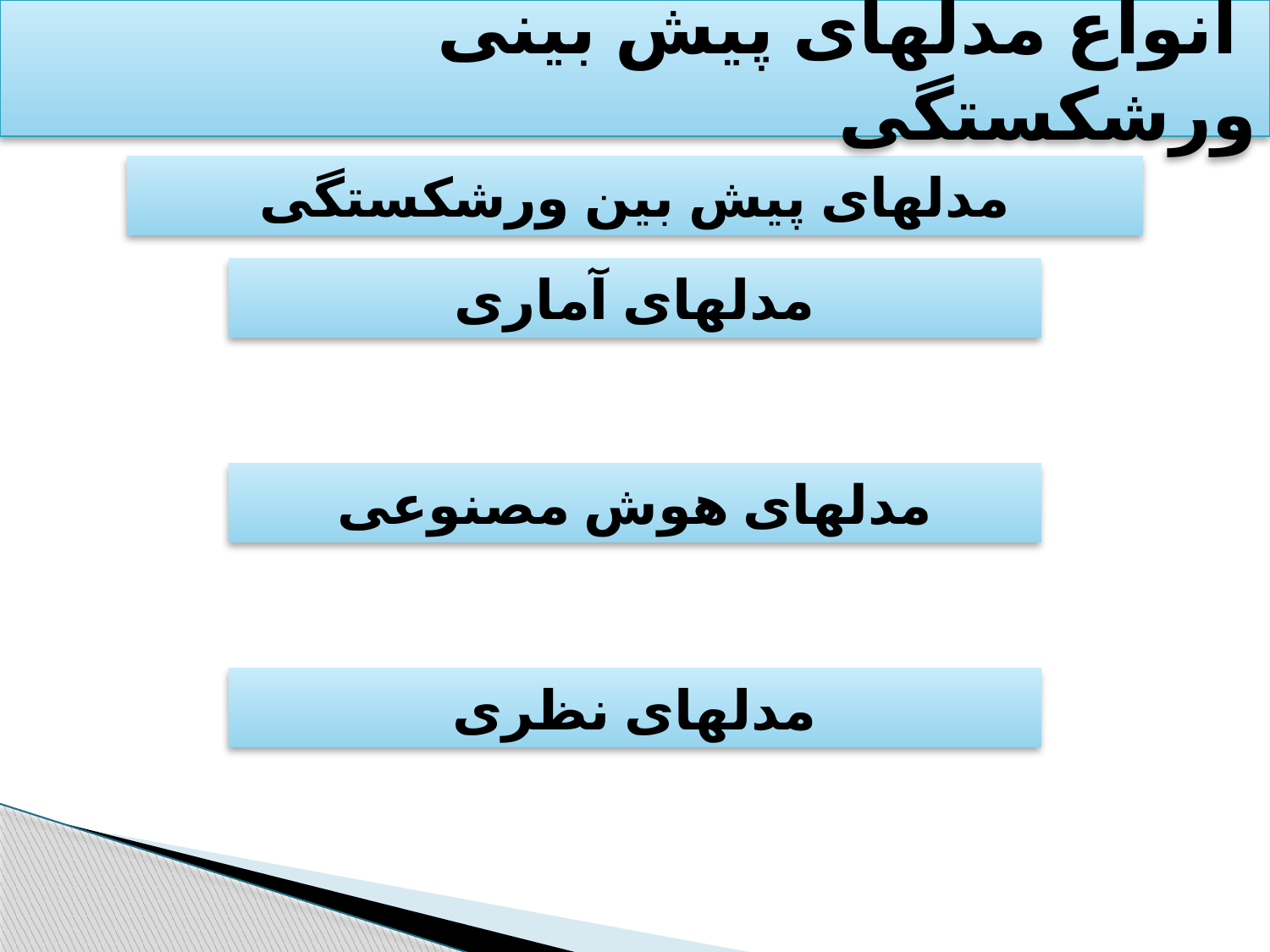

# انواع مدلهای پیش بینی ورشکستگی
مدلهای پیش بین ورشکستگی
مدلهای آماری
مدلهای هوش مصنوعی
مدلهای نظری